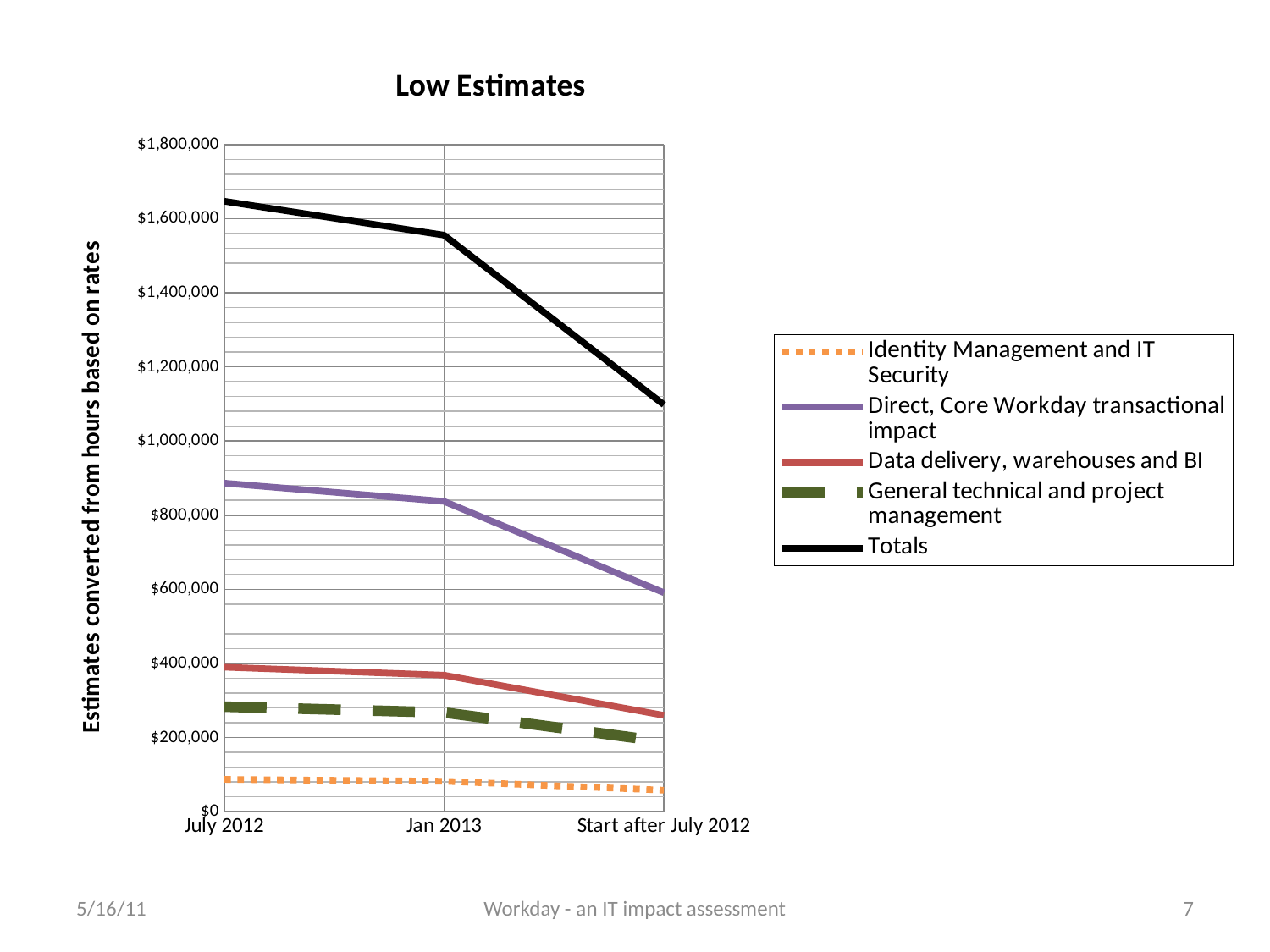

### Chart: Low Estimates

| Category | Identity Management and IT Security | Direct, Core Workday transactional impact | Data delivery, warehouses and BI | General technical and project management | Totals |
|---|---|---|---|---|---|
| July 2012 | 87000.0 | 886500.0 | 390000.0 | 283500.0 | 1647000.0 |
| Jan 2013 | 82166.66666666667 | 837250.0 | 368333.3333333333 | 267750.0 | 1555500.0 |
| Start after July 2012 | 58000.0 | 591000.0 | 260000.0 | 189000.0 | 1098000.0 |
5/16/11
Workday - an IT impact assessment
7